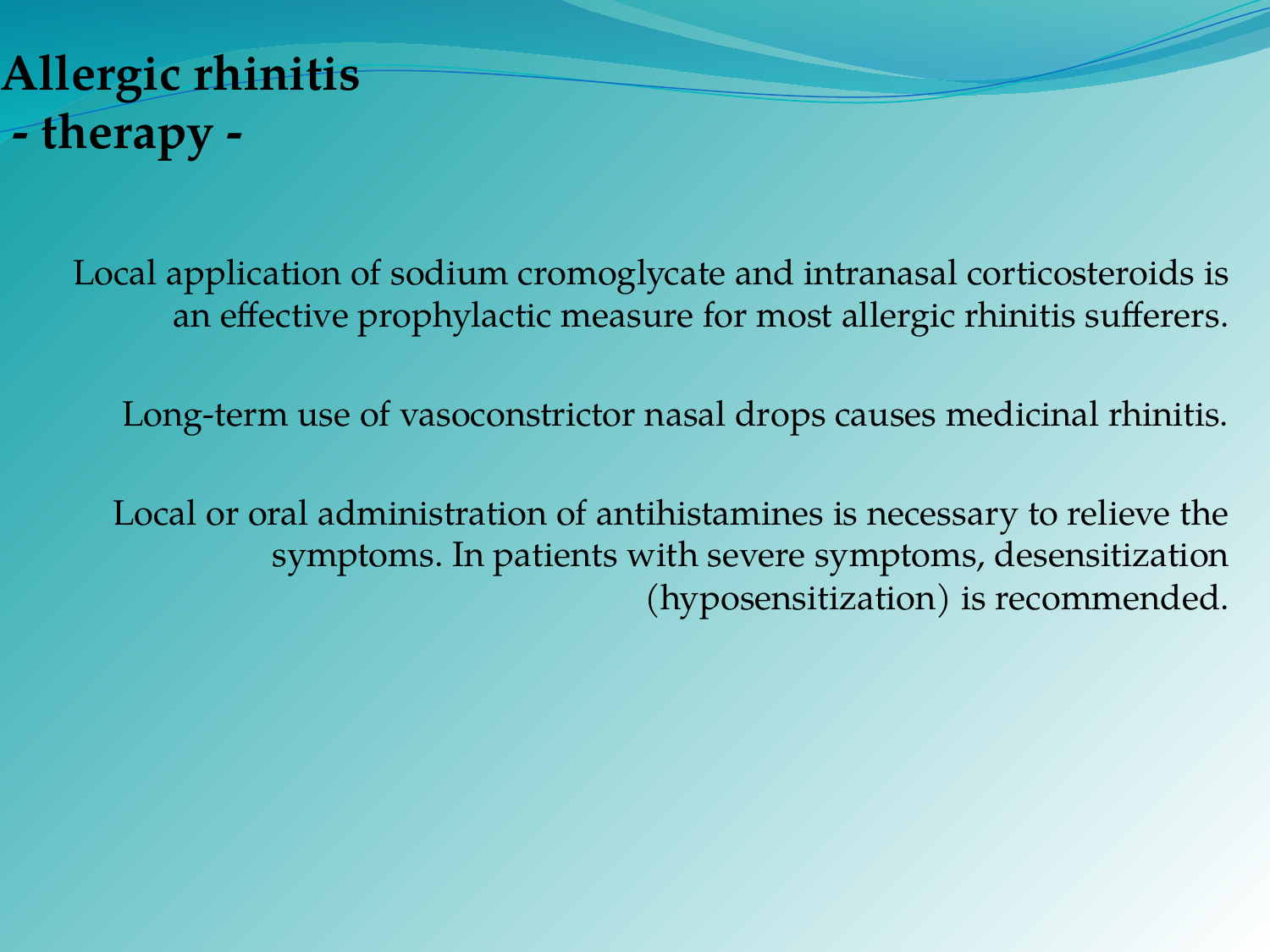

# Allergic rhinitis - therapy -
Local application of sodium cromoglycate and intranasal corticosteroids is an effective prophylactic measure for most allergic rhinitis sufferers.

Long-term use of vasoconstrictor nasal drops causes medicinal rhinitis.

Local or oral administration of antihistamines is necessary to relieve the symptoms. In patients with severe symptoms, desensitization (hyposensitization) is recommended.